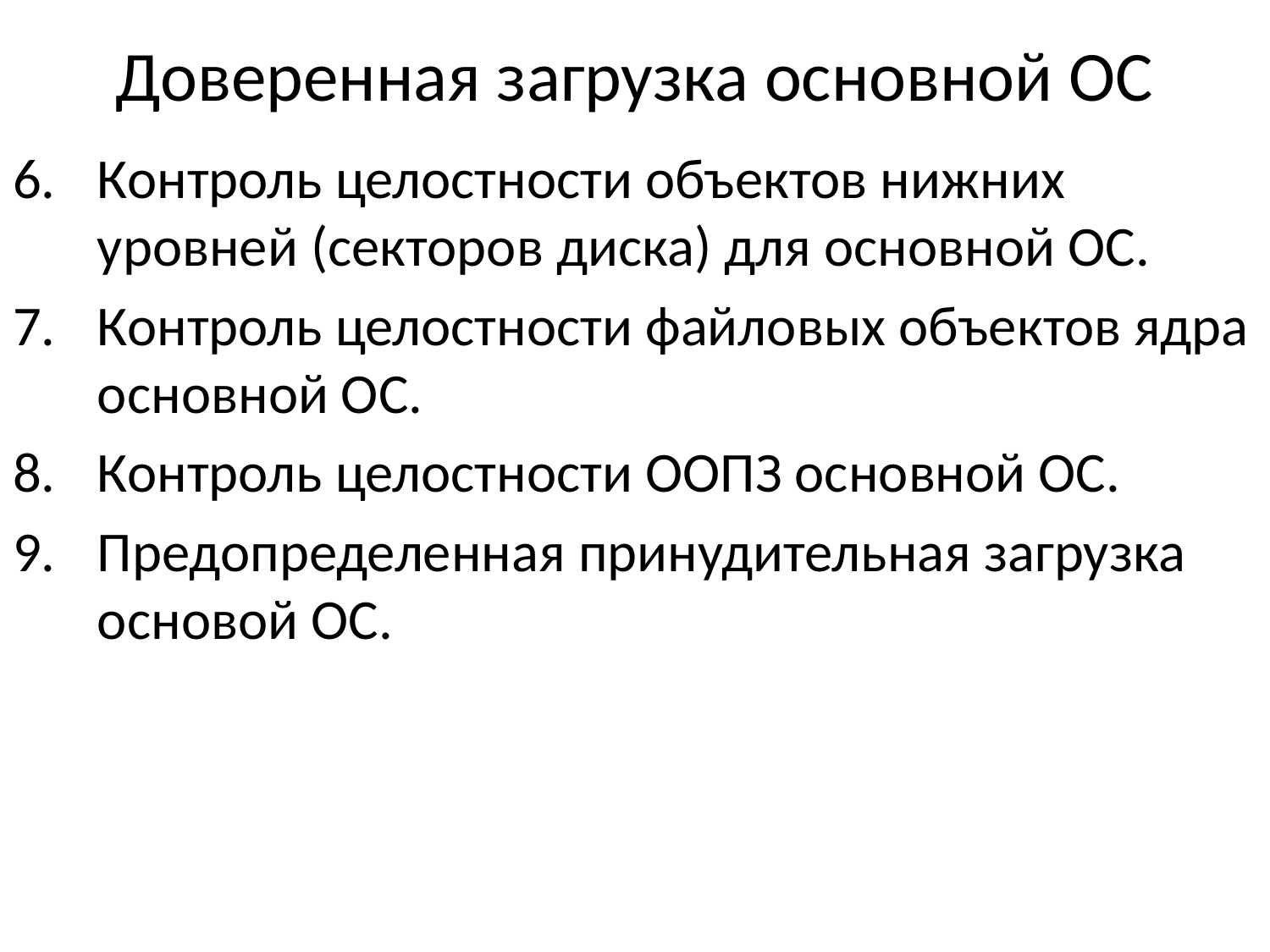

# Доверенная загрузка основной ОС
Контроль целостности объектов нижних уровней (секторов диска) для основной ОС.
Контроль целостности файловых объектов ядра основной ОС.
Контроль целостности ООПЗ основной ОС.
Предопределенная принудительная загрузка основой ОС.